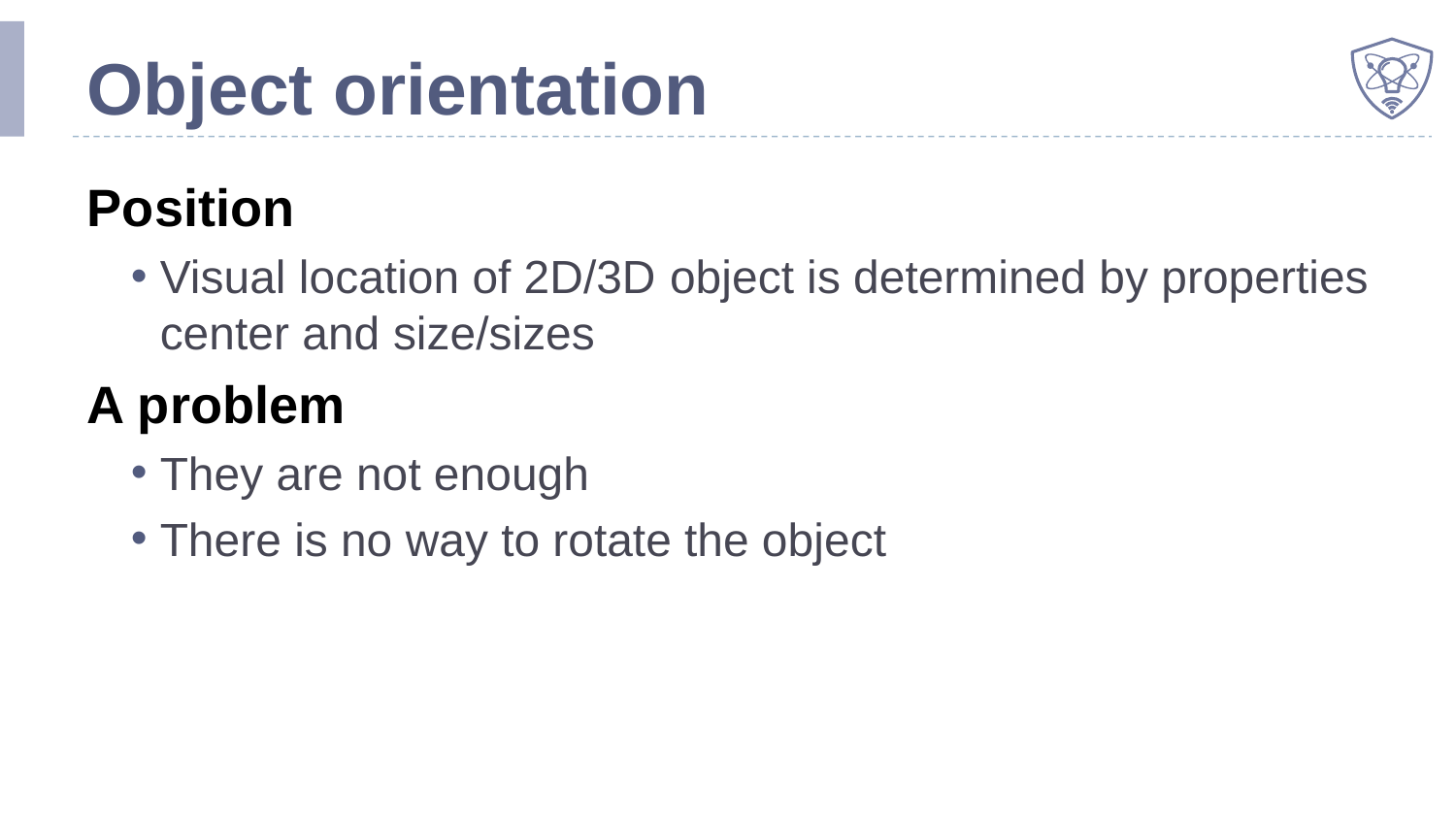

# Object orientation
Position
Visual location of 2D/3D object is determined by properties center and size/sizes
A problem
They are not enough
There is no way to rotate the object